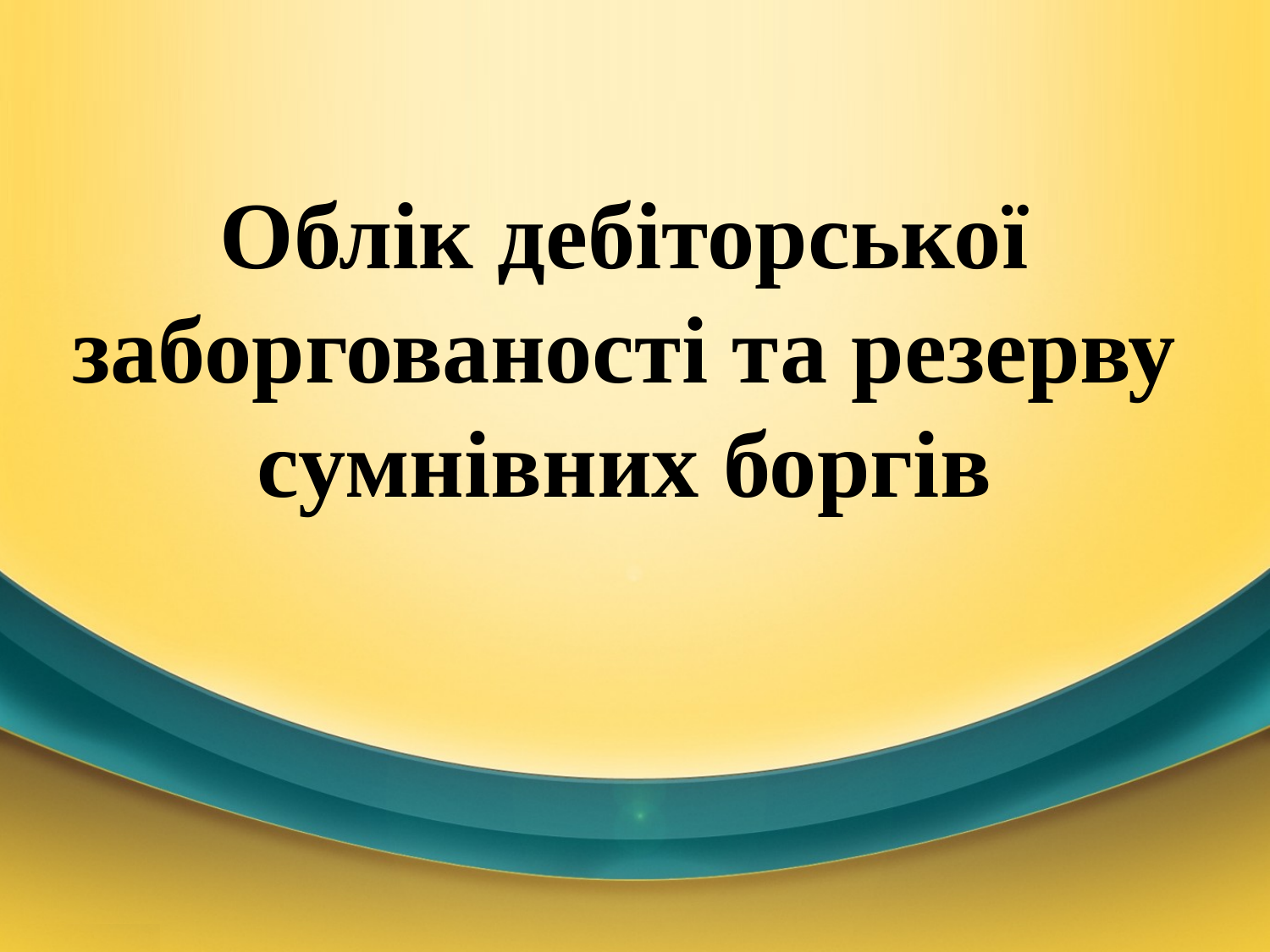

# Облік дебіторської заборгованості та резерву сумнівних боргів